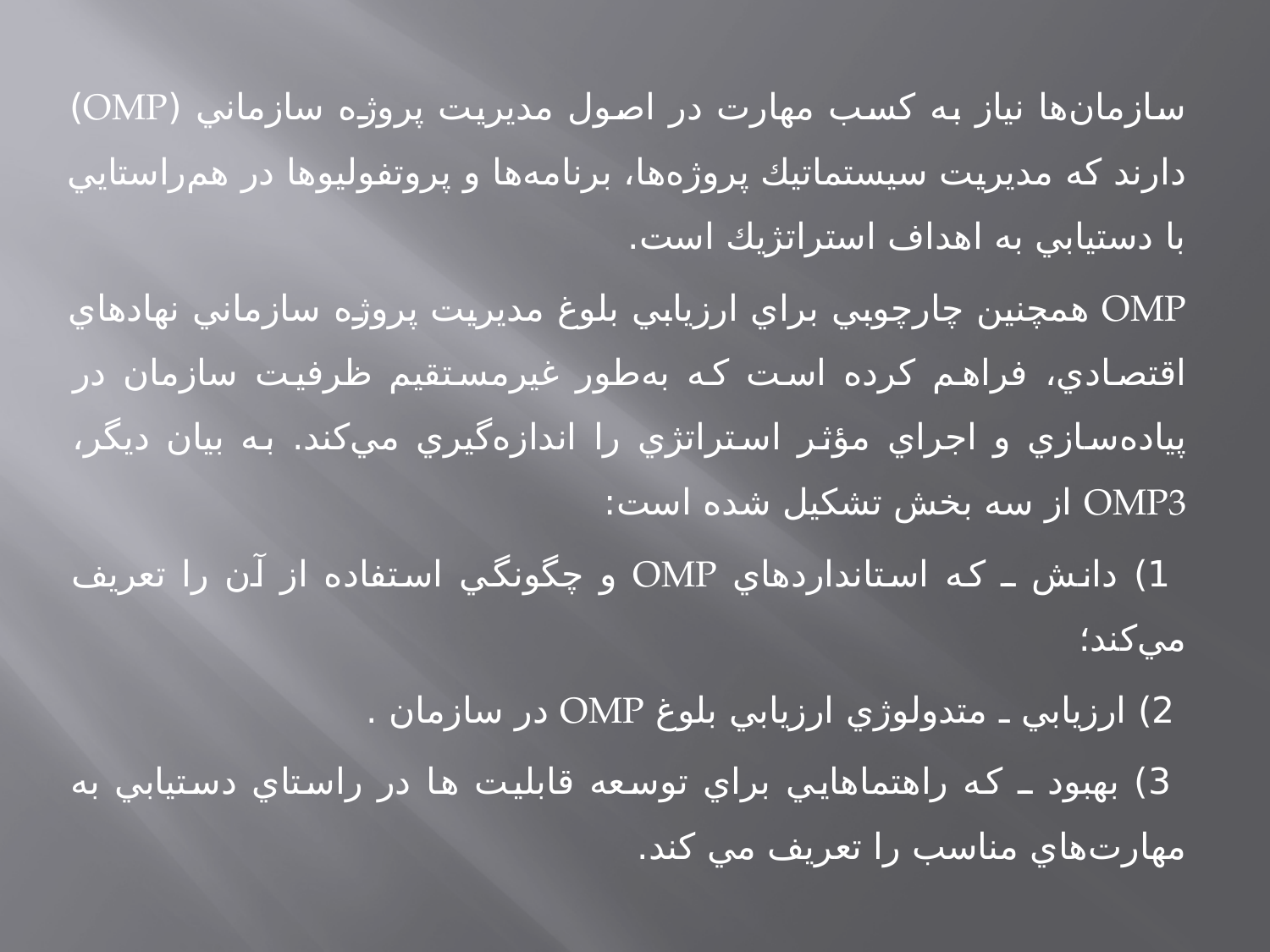

سازمان‌ها نياز به كسب مهارت در اصول مديريت پروژه سازماني (OMP) دارند كه مديريت سيستماتيك پروژه‌ها، برنامه‌ها و پروتفوليوها در هم‌راستايي با دستيابي به اهداف استراتژيك است.
OMP همچنين چارچوبي براي ارزيابي بلوغ مديريت پروژه سازماني نهادهاي اقتصادي، فراهم كرده است كه به‌طور غيرمستقيم ظرفيت سازمان در پياده‌سازي و اجراي مؤثر استراتژي را اندازه‌گيري مي‌كند. به بيان ديگر، OMP3 از سه بخش تشكيل شده است:
 1) دانش ـ كه استانداردهاي OMP و چگونگي استفاده از آن را تعريف مي‌كند؛
 2) ارزيابي ـ متدولوژي ارزيابي بلوغ OMP در سازمان .
 3) بهبود ـ كه راهتماهايي براي توسعه قابليت ها در راستاي دستيابي به مهارت‌هاي مناسب را تعريف مي كند.